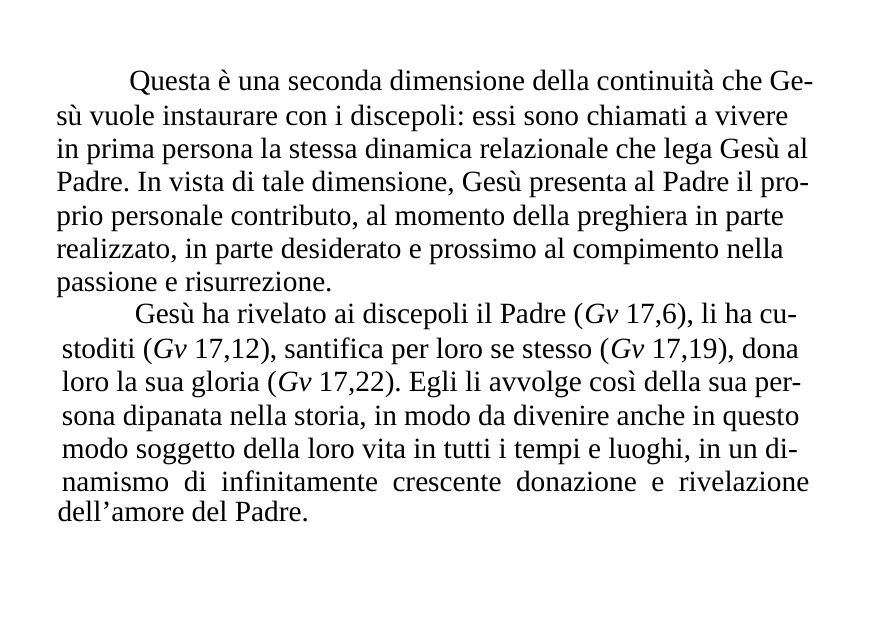

Questa è una seconda dimensione della continuità che Ge-
sù vuole instaurare con i discepoli: essi sono chiamati a vivere
in prima persona la stessa dinamica relazionale che lega Gesù al
Padre. In vista di tale dimensione, Gesù presenta al Padre il pro-
prio personale contributo, al momento della preghiera in parte
realizzato, in parte desiderato e prossimo al compimento nella
passione e risurrezione.
	Gesù ha rivelato ai discepoli il Padre (Gv 17,6), li ha cu-
stoditi (Gv 17,12), santifica per loro se stesso (Gv 17,19), dona
loro la sua gloria (Gv 17,22). Egli li avvolge così della sua per-
sona dipanata nella storia, in modo da divenire anche in questo
modo soggetto della loro vita in tutti i tempi e luoghi, in un di-
namismo  di  infinitamente  crescente  donazione  e  rivelazione
dell’amore del Padre.